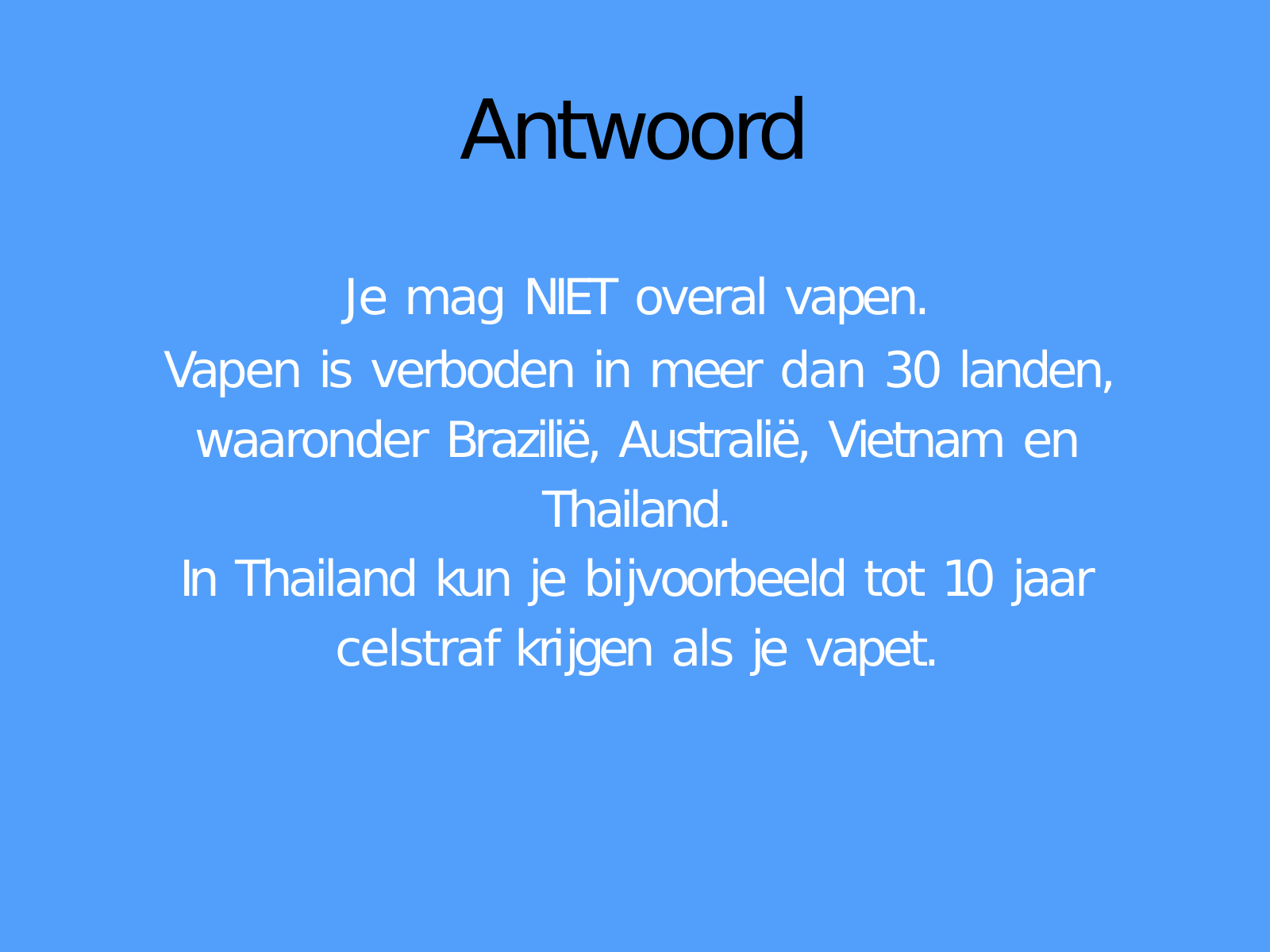

# Antwoord
Je mag NIET overal vapen.
Vapen is verboden in meer dan 30 landen, waaronder Brazilië, Australië, Vietnam en Thailand.
In Thailand kun je bĳvoorbeeld tot 10 jaar celstraf krĳgen als je vapet.